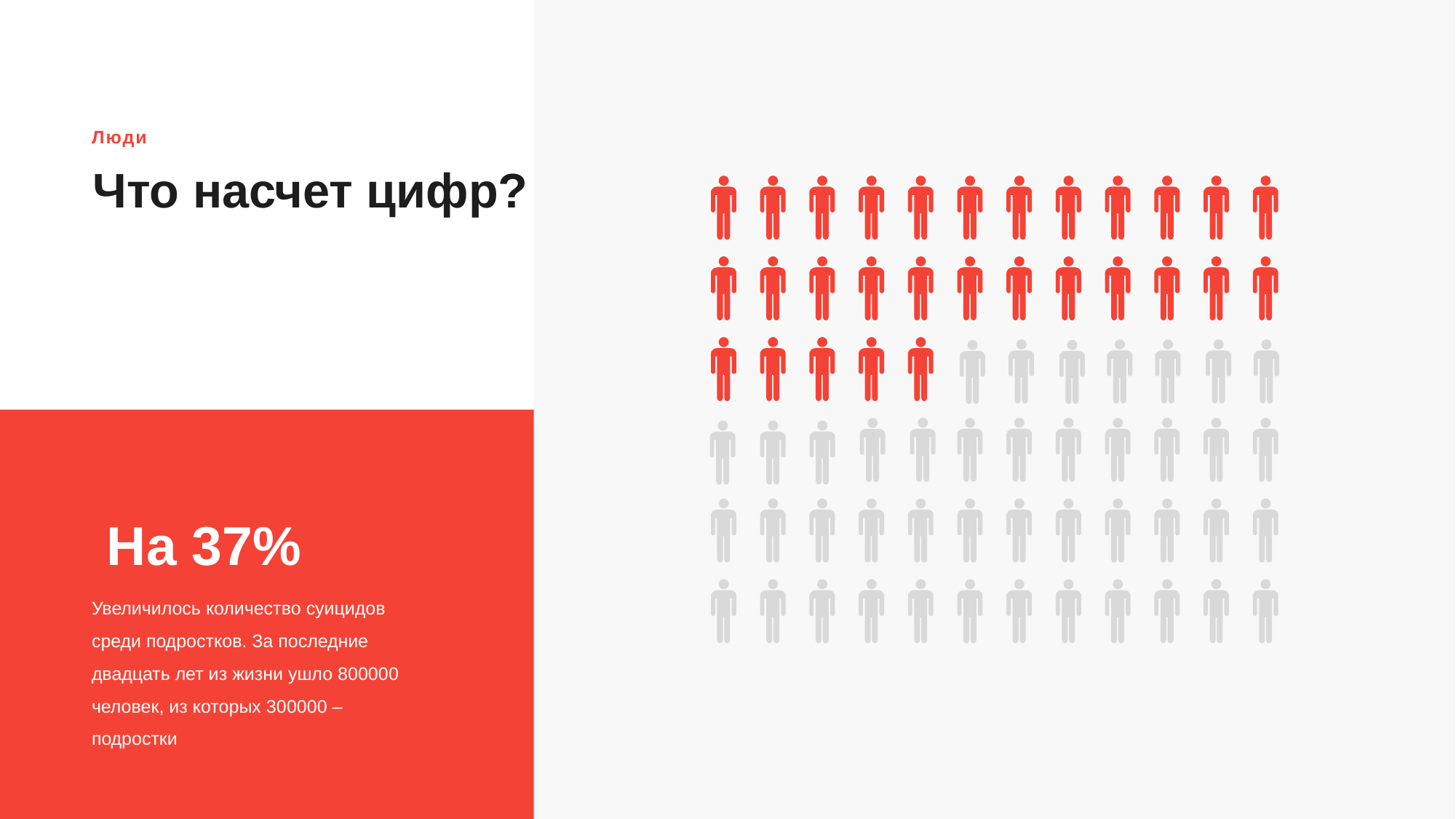

Люди
Что насчет цифр?

 На 37%

Увеличилось количество суицидов среди подростков. За последние двадцать лет из жизни ушло 800000 человек, из которых 300000 – подростки